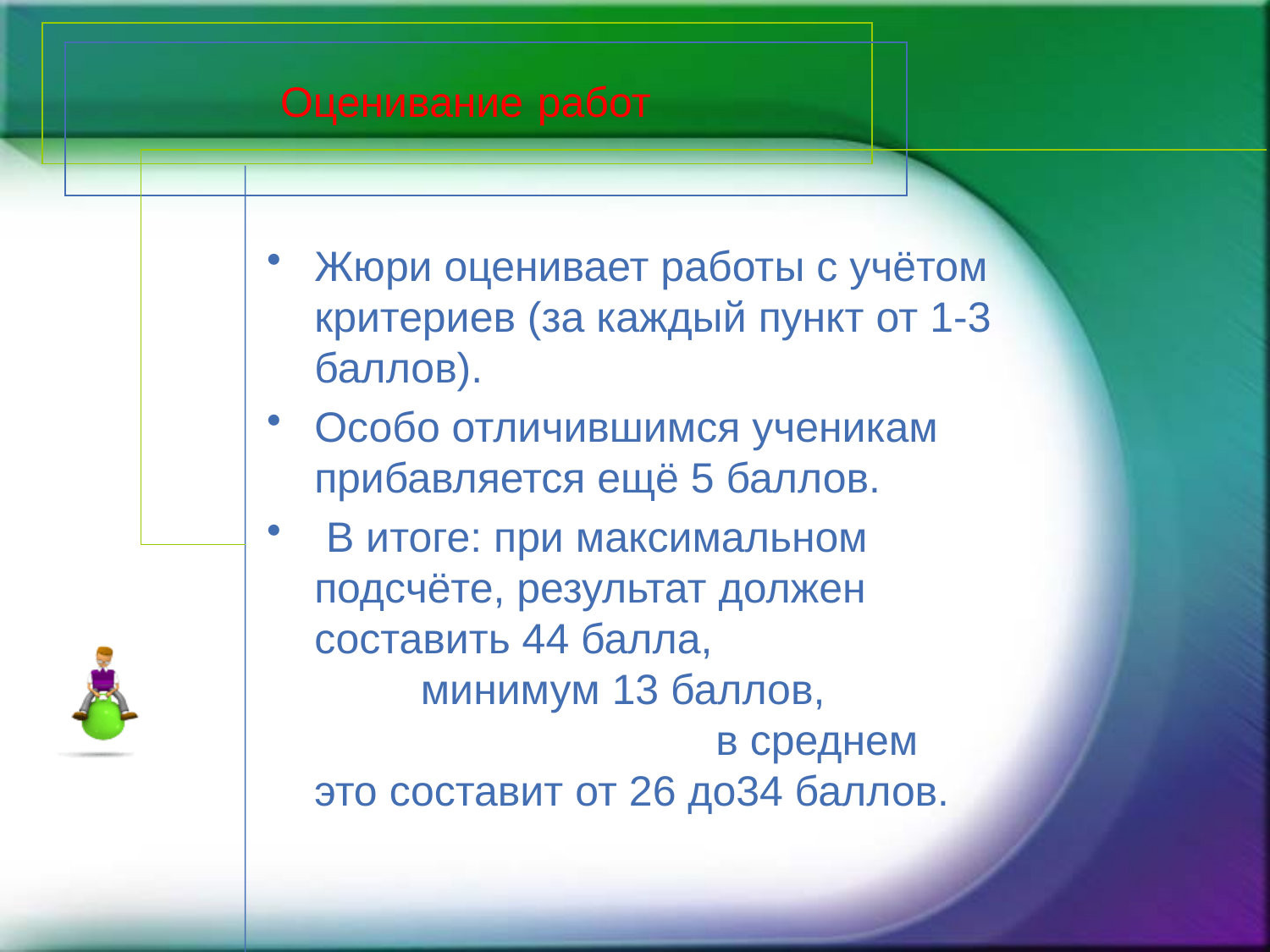

# Оценивание работ
Жюри оценивает работы с учётом критериев (за каждый пункт от 1-3 баллов).
Особо отличившимся ученикам прибавляется ещё 5 баллов.
 В итоге: при максимальном подсчёте, результат должен составить 44 балла,                                 минимум 13 баллов,                                                 в среднем это составит от 26 до34 баллов.